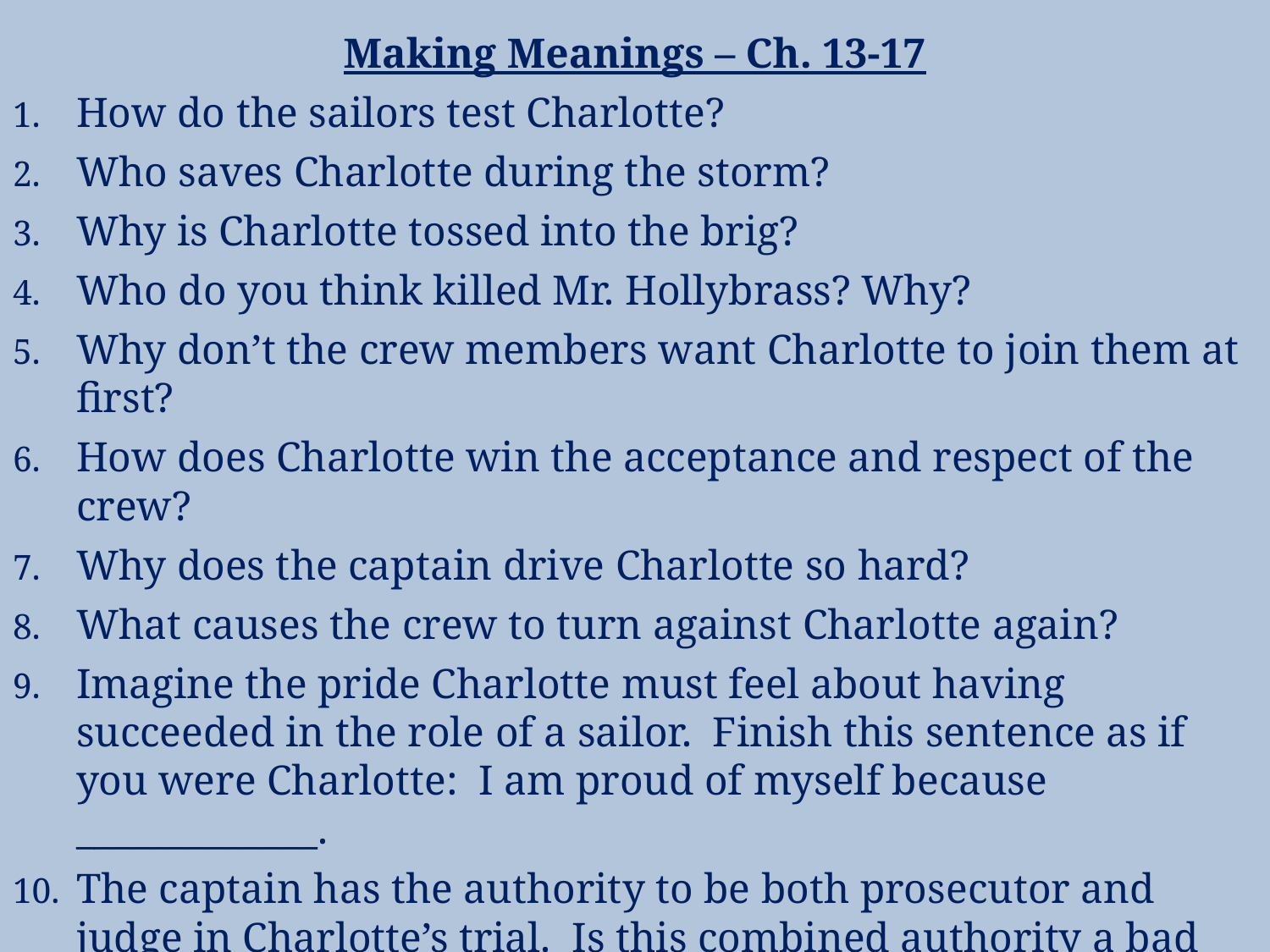

Making Meanings – Ch. 13-17
How do the sailors test Charlotte?
Who saves Charlotte during the storm?
Why is Charlotte tossed into the brig?
Who do you think killed Mr. Hollybrass? Why?
Why don’t the crew members want Charlotte to join them at first?
How does Charlotte win the acceptance and respect of the crew?
Why does the captain drive Charlotte so hard?
What causes the crew to turn against Charlotte again?
Imagine the pride Charlotte must feel about having succeeded in the role of a sailor.  Finish this sentence as if you were Charlotte:  I am proud of myself because _____________.
The captain has the authority to be both prosecutor and judge in Charlotte’s trial.  Is this combined authority a bad idea?  Explain.
The description of Charlotte’s first climb to the top of the main mast takes up almost six pages.  Is all the detail necessary?  Explain.